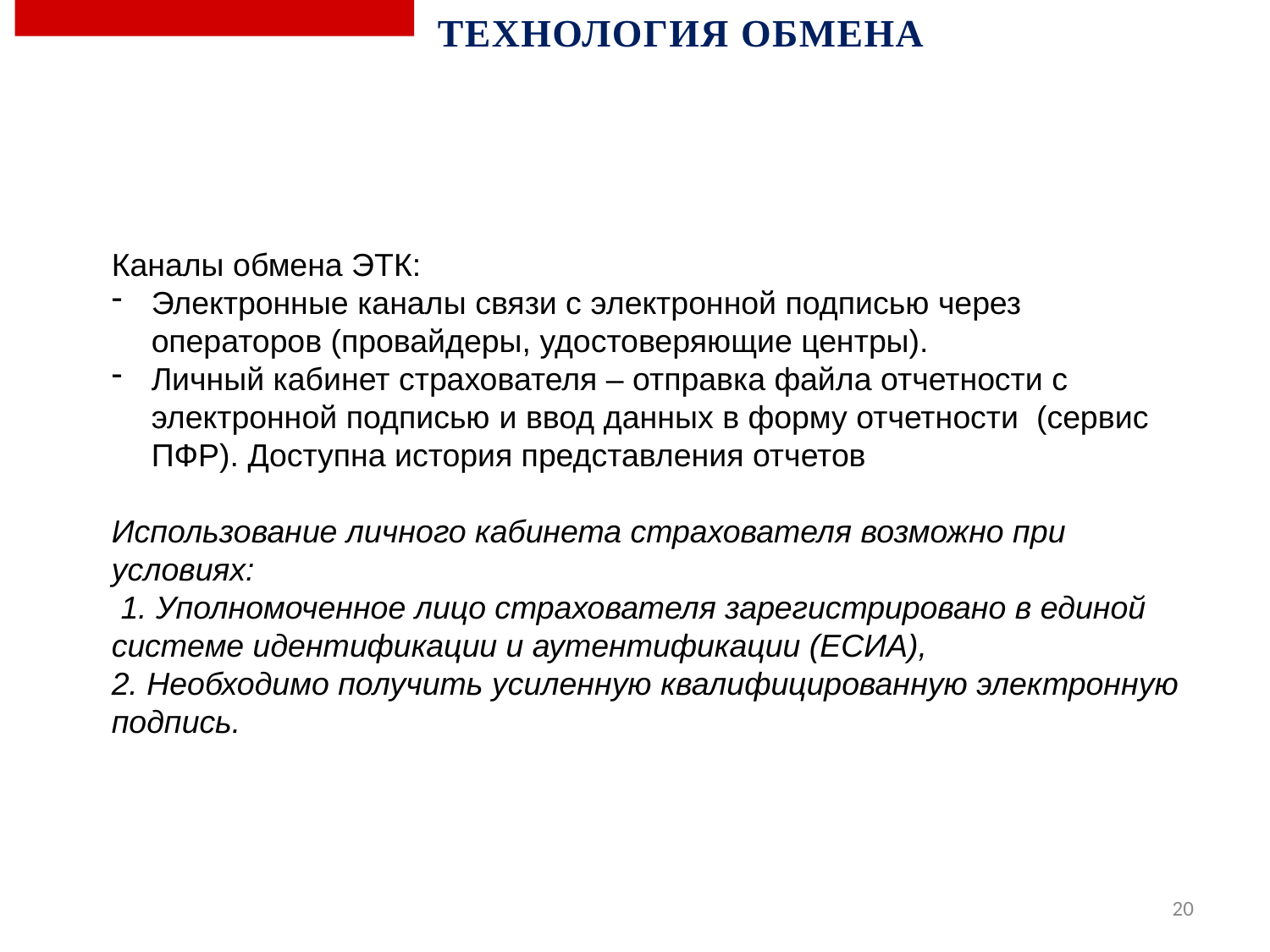

| ТЕХНОЛОГИЯ ОБМЕНА |
| --- |

Каналы обмена ЭТК:
Электронные каналы связи с электронной подписью через операторов (провайдеры, удостоверяющие центры).
Личный кабинет страхователя – отправка файла отчетности с электронной подписью и ввод данных в форму отчетности  (сервис ПФР). Доступна история представления отчетов

Использование личного кабинета страхователя возможно при условиях:
 1. Уполномоченное лицо страхователя зарегистрировано в единой системе идентификации и аутентификации (ЕСИА),
2. Необходимо получить усиленную квалифицированную электронную подпись.
20